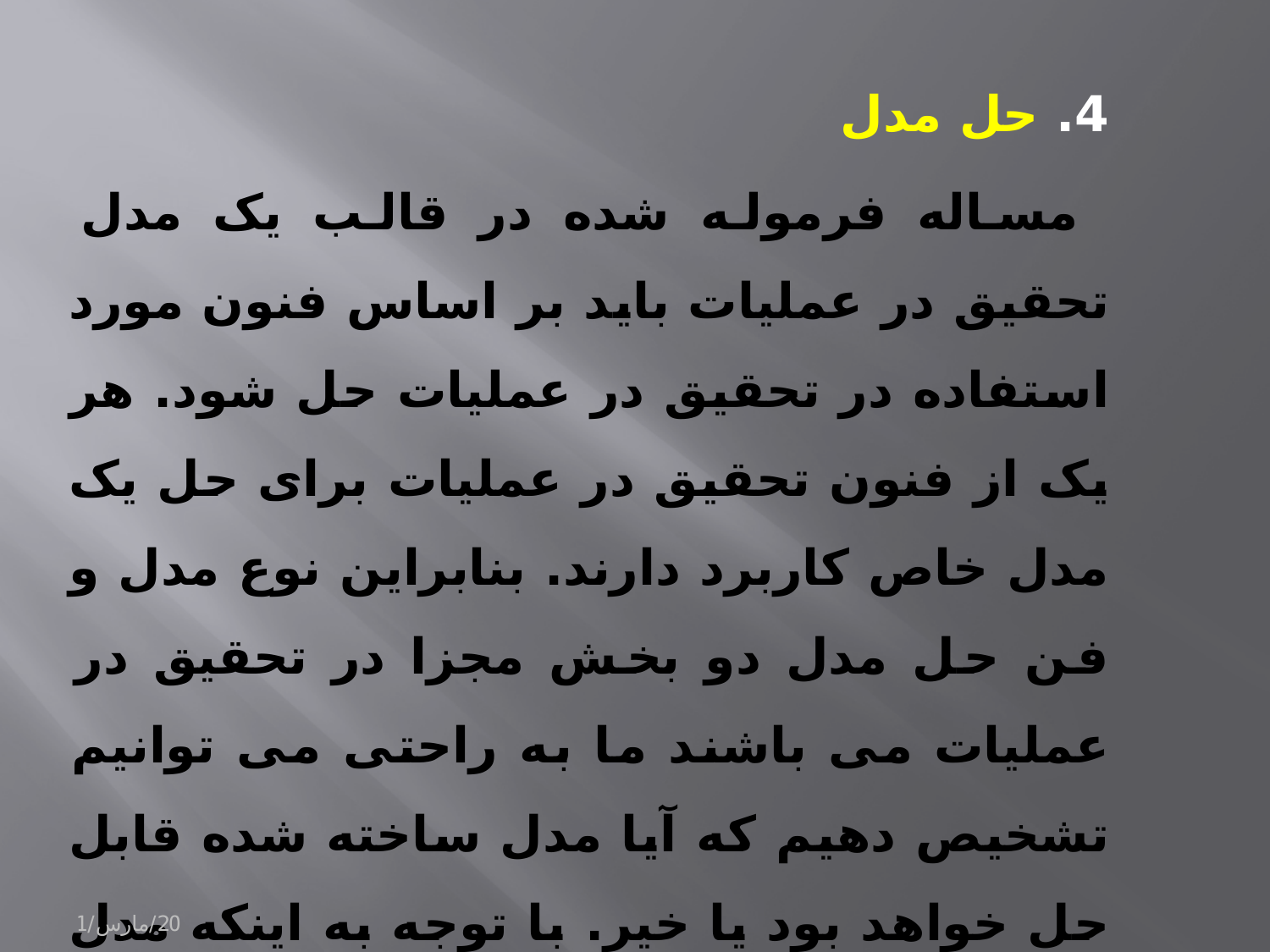

4. حل مدل
 مساله فرموله شده در قالب یک مدل تحقیق در عملیات باید بر اساس فنون مورد استفاده در تحقیق در عملیات حل شود. هر یک از فنون تحقیق در عملیات برای حل یک مدل خاص کاربرد دارند. بنابراین نوع مدل و فن حل مدل دو بخش مجزا در تحقیق در عملیات می باشند ما به راحتی می توانیم تشخیص دهیم که آیا مدل ساخته شده قابل حل خواهد بود یا خیر. با توجه به اینکه مدل بیانگر مساله است، پس حل آن به معنی حل مساله مورد توجه مدیریت خواهند بود.

20/مارس/1